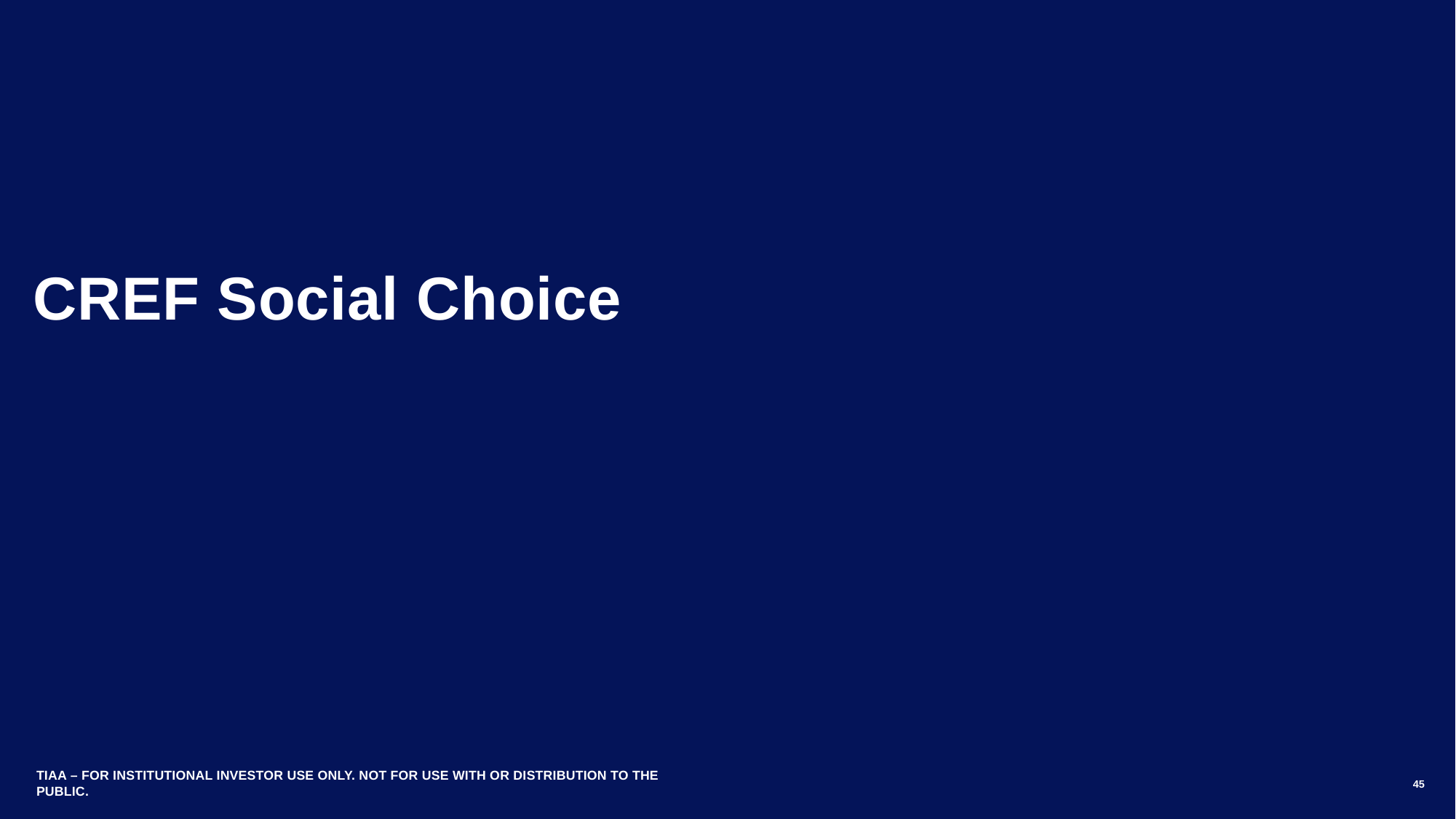

# CREF Social Choice
TIAA – FOR Institutional INVESTOR USE ONLY. NOT FOR USE WITH OR DISTRIBUTION TO THE PUBLIC.
45